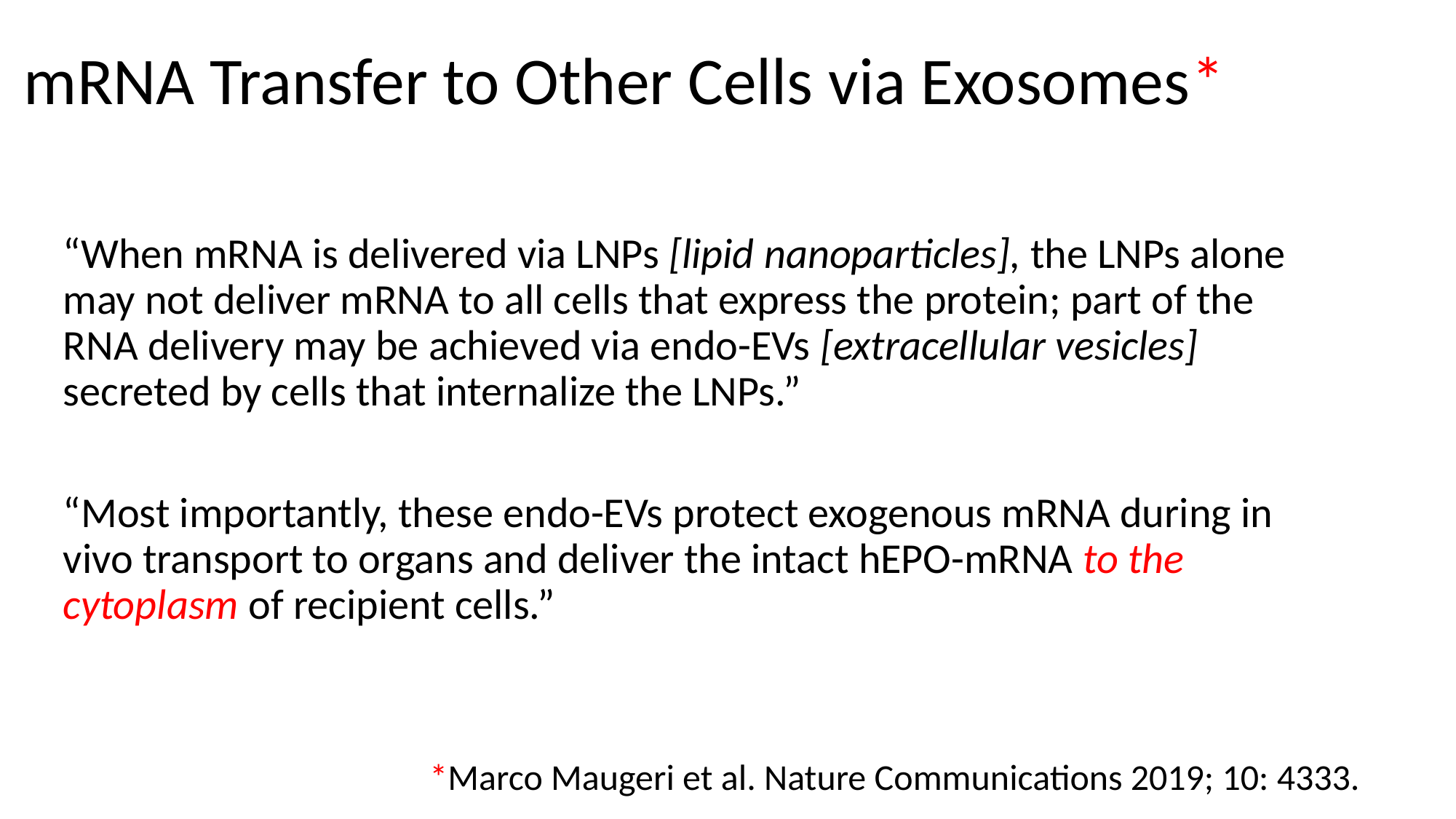

# mRNA Transfer to Other Cells via Exosomes*
“When mRNA is delivered via LNPs [lipid nanoparticles], the LNPs alone may not deliver mRNA to all cells that express the protein; part of the RNA delivery may be achieved via endo-EVs [extracellular vesicles] secreted by cells that internalize the LNPs.”

“Most importantly, these endo-EVs protect exogenous mRNA during in vivo transport to organs and deliver the intact hEPO-mRNA to the cytoplasm of recipient cells.”

*Marco Maugeri et al. Nature Communications 2019; 10: 4333.